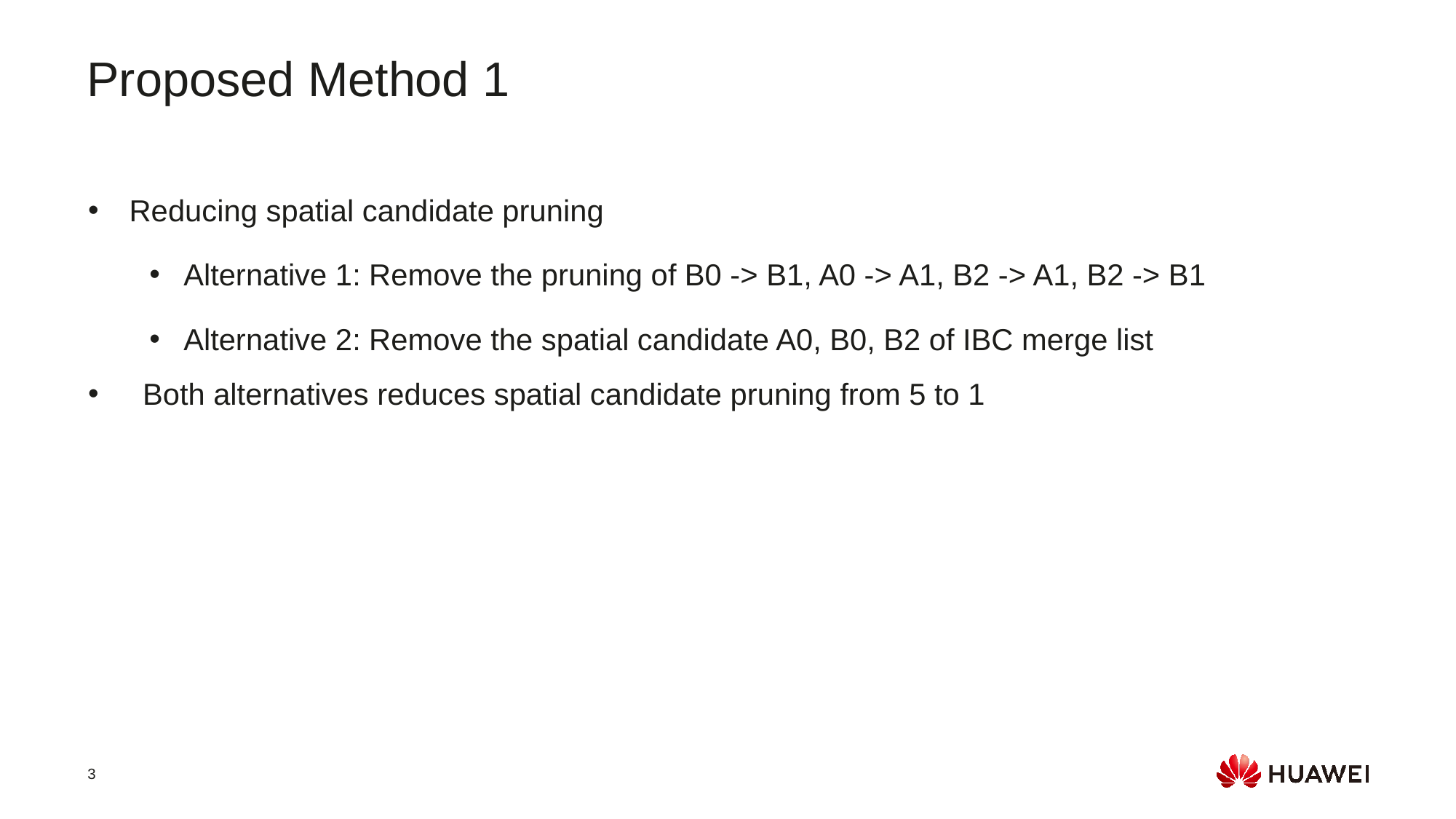

Proposed Method 1
Reducing spatial candidate pruning
Alternative 1: Remove the pruning of B0 -> B1, A0 -> A1, B2 -> A1, B2 -> B1
Alternative 2: Remove the spatial candidate A0, B0, B2 of IBC merge list
Both alternatives reduces spatial candidate pruning from 5 to 1